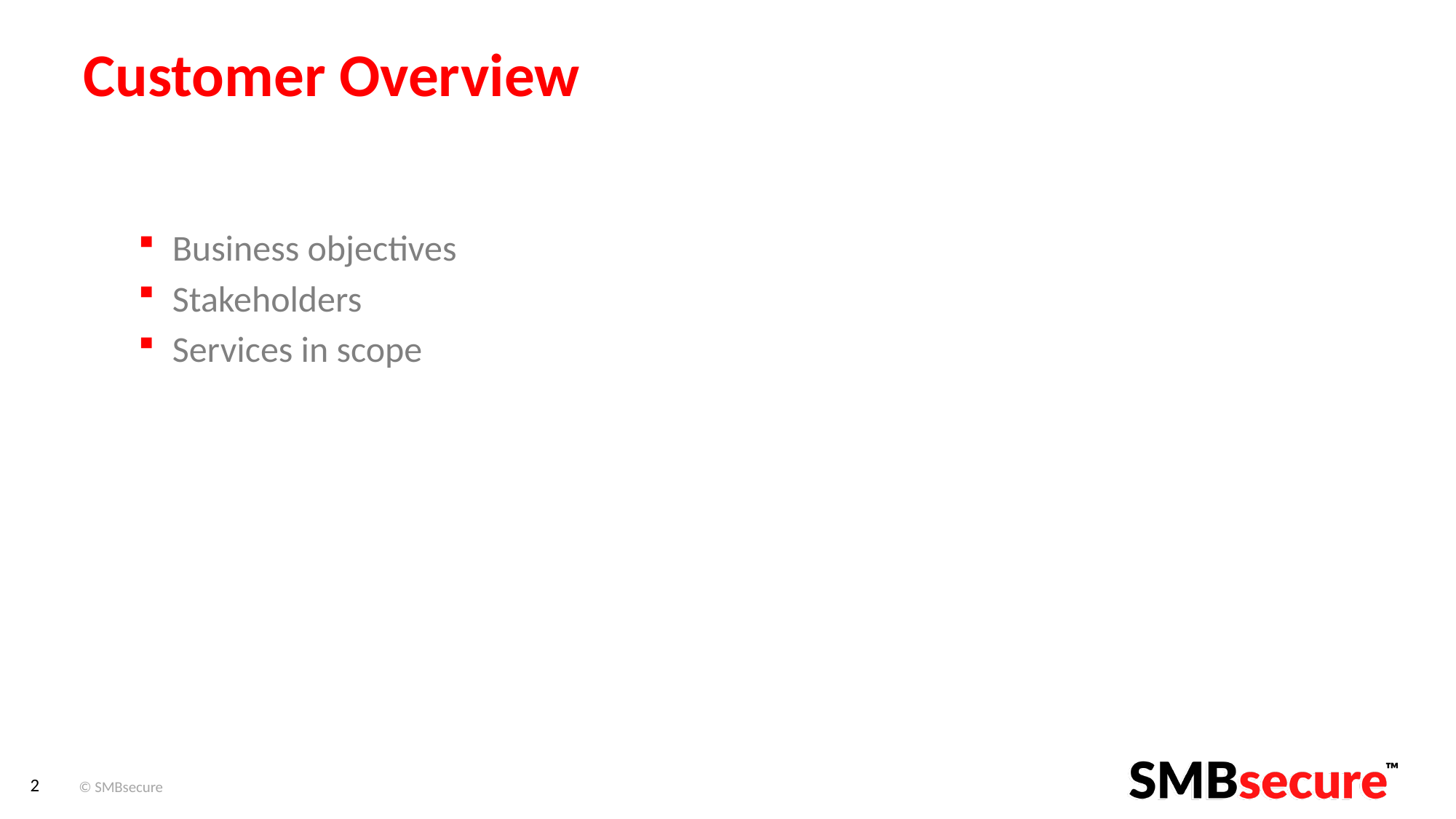

# Customer Overview

Business objectives
Stakeholders
Services in scope